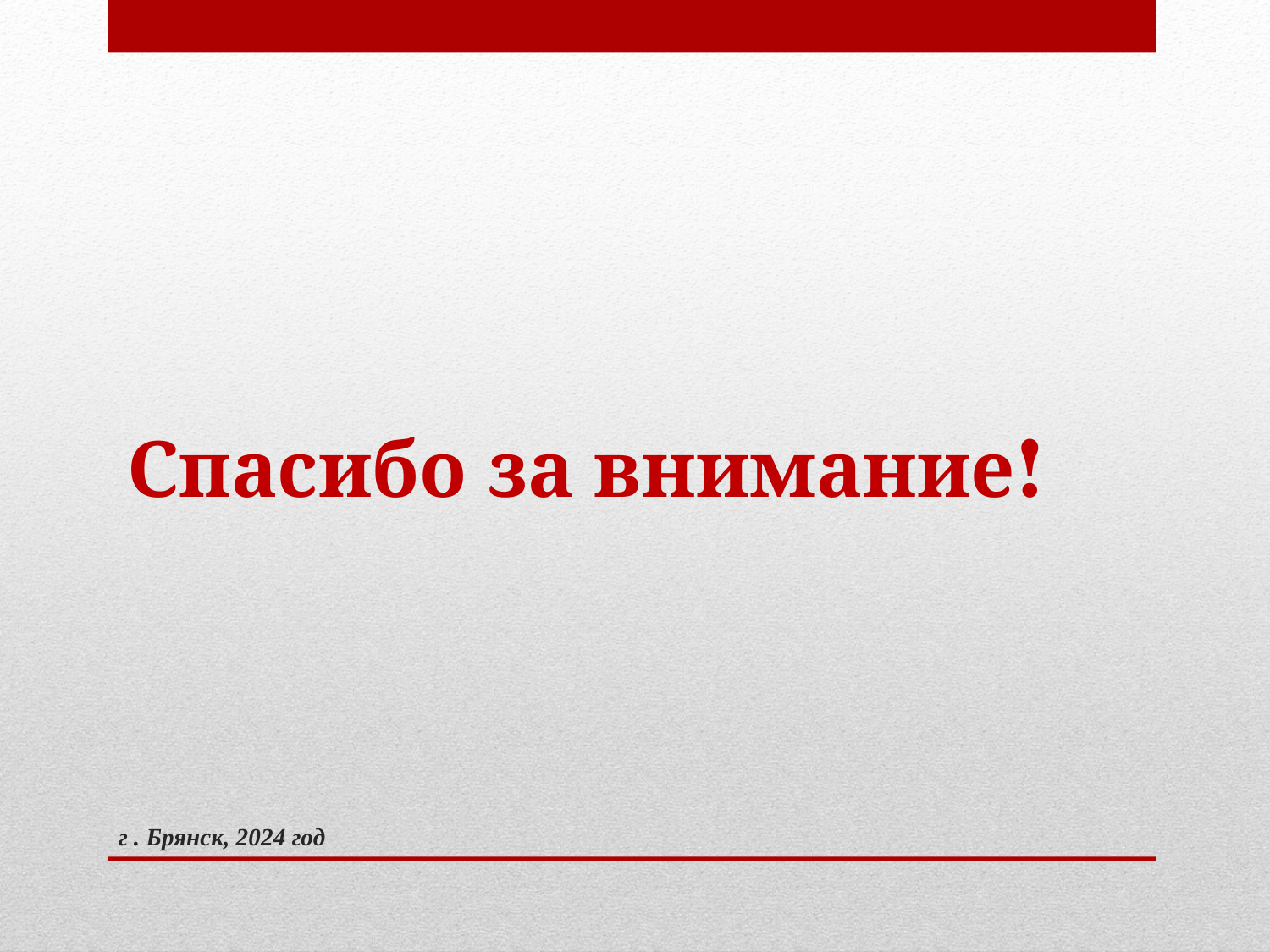

Спасибо за внимание!

# г . Брянск, 2024 год